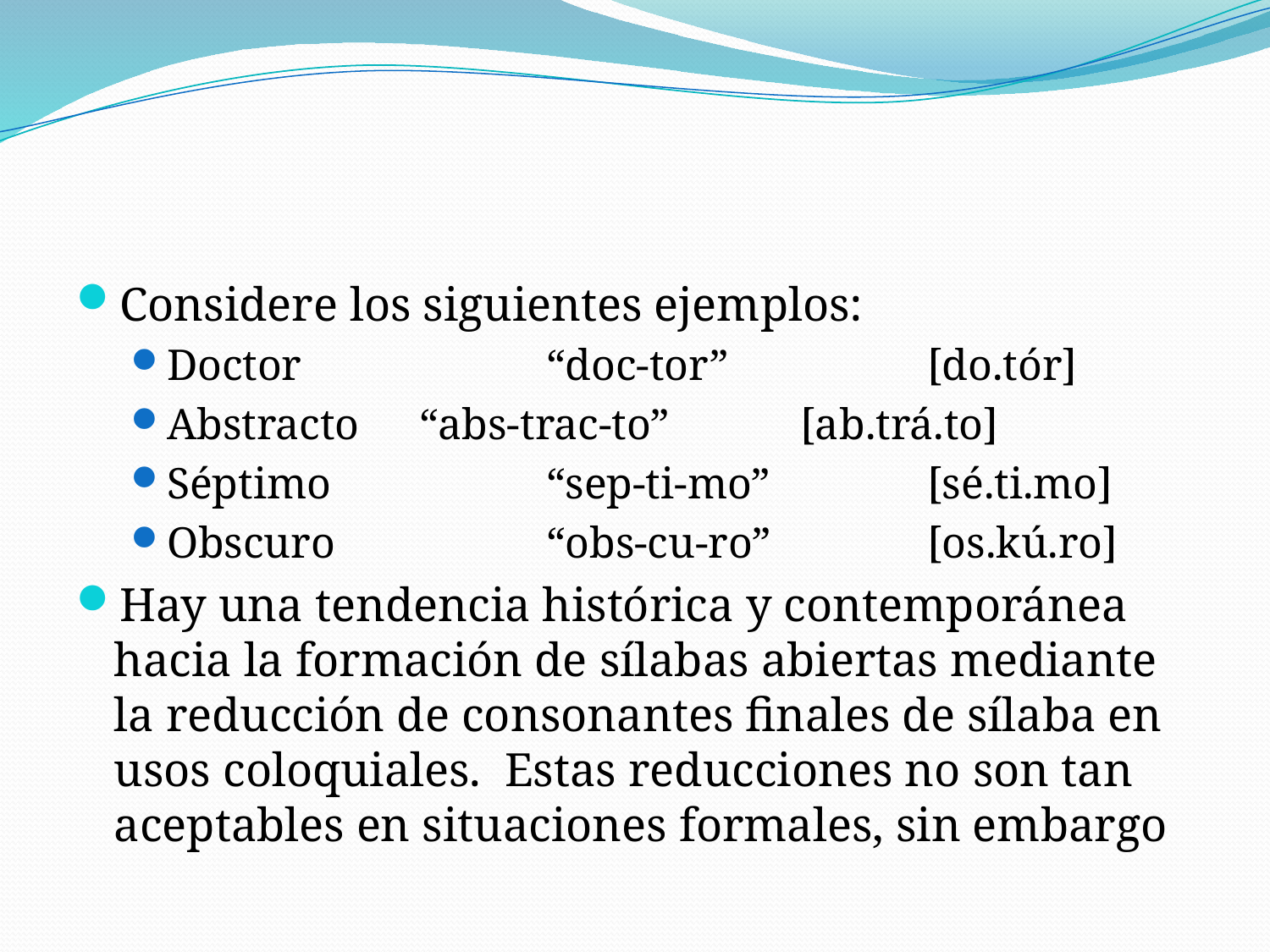

#
Considere los siguientes ejemplos:
Doctor		“doc-tor”		[do.tór]
Abstracto	“abs-trac-to”		[ab.trá.to]
Séptimo		“sep-ti-mo”		[sé.ti.mo]
Obscuro		“obs-cu-ro”		[os.kú.ro]
Hay una tendencia histórica y contemporánea hacia la formación de sílabas abiertas mediante la reducción de consonantes finales de sílaba en usos coloquiales.  Estas reducciones no son tan aceptables en situaciones formales, sin embargo